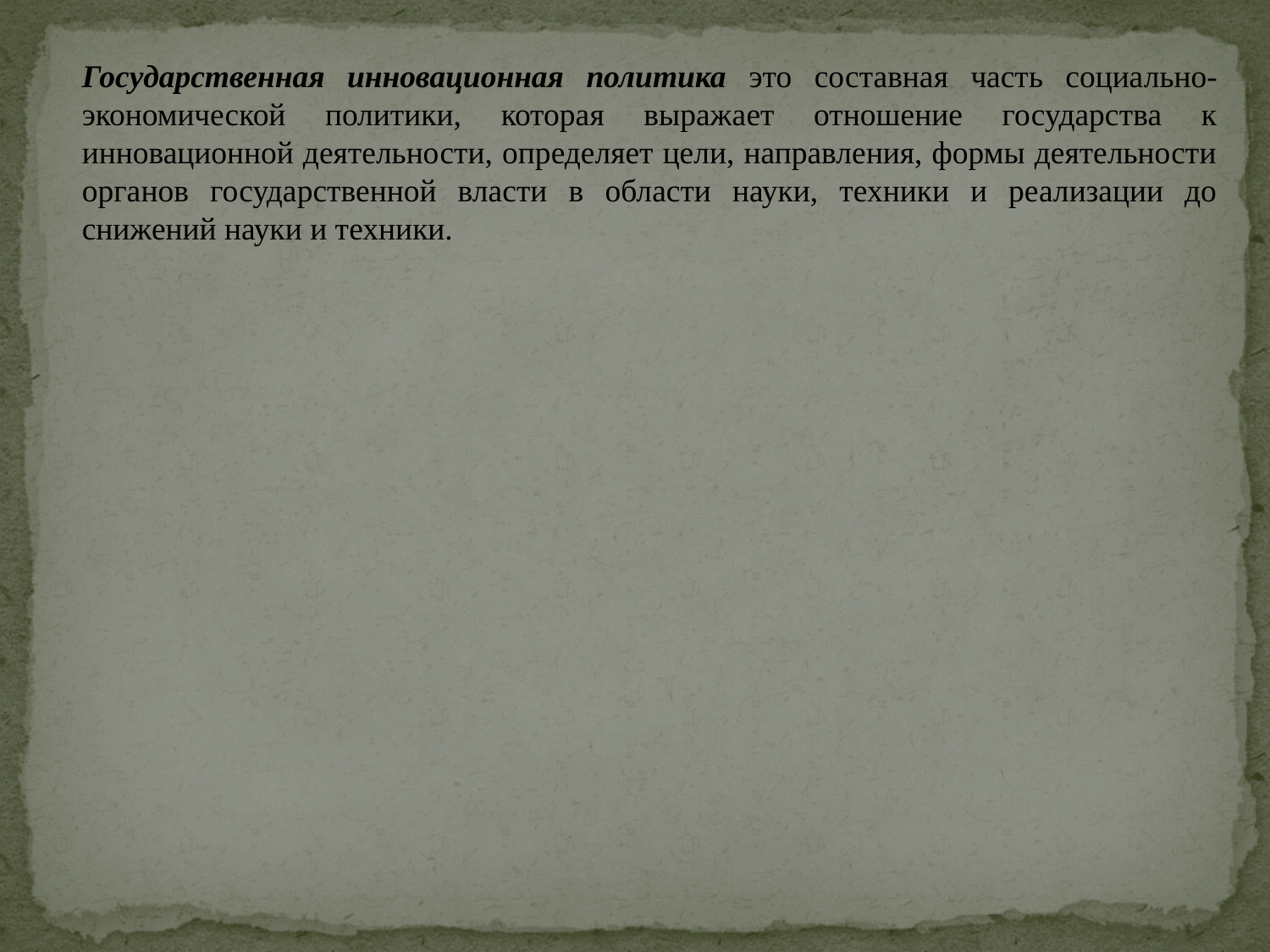

Государственная инновационная политика это составная часть социально-экономической политики, которая выражает отношение государства к инновационной деятельности, определяет цели, направления, формы деятельности органов государственной власти в области науки, техники и реализации до снижений науки и техники.